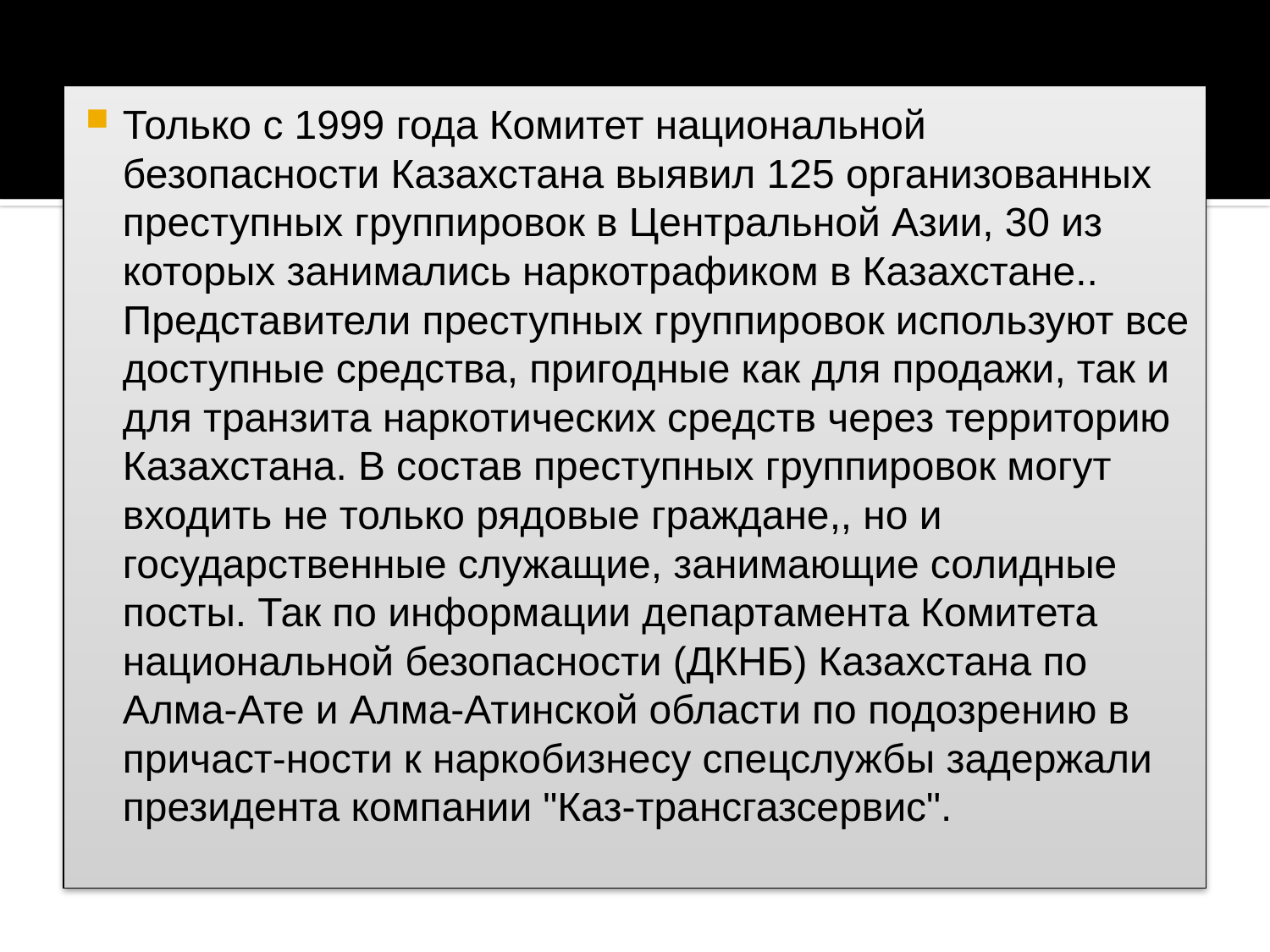

Только с 1999 года Комитет национальной безопасности Казахстана выявил 125 организованных преступных группировок в Центральной Азии, 30 из которых занимались наркотрафиком в Казахстане.. Представители преступных группировок используют все доступные средства, пригодные как для продажи, так и для транзита наркотических средств через территорию Казахстана. В состав преступных группировок могут входить не только рядовые граждане,, но и государственные служащие, занимающие солидные посты. Так по информации департамента Комитета национальной безопасности (ДКНБ) Казахстана по Алма-Ате и Алма-Атинской области по подозрению в причаст-ности к наркобизнесу спецслужбы задержали президента компании "Каз-трансгазсервис".